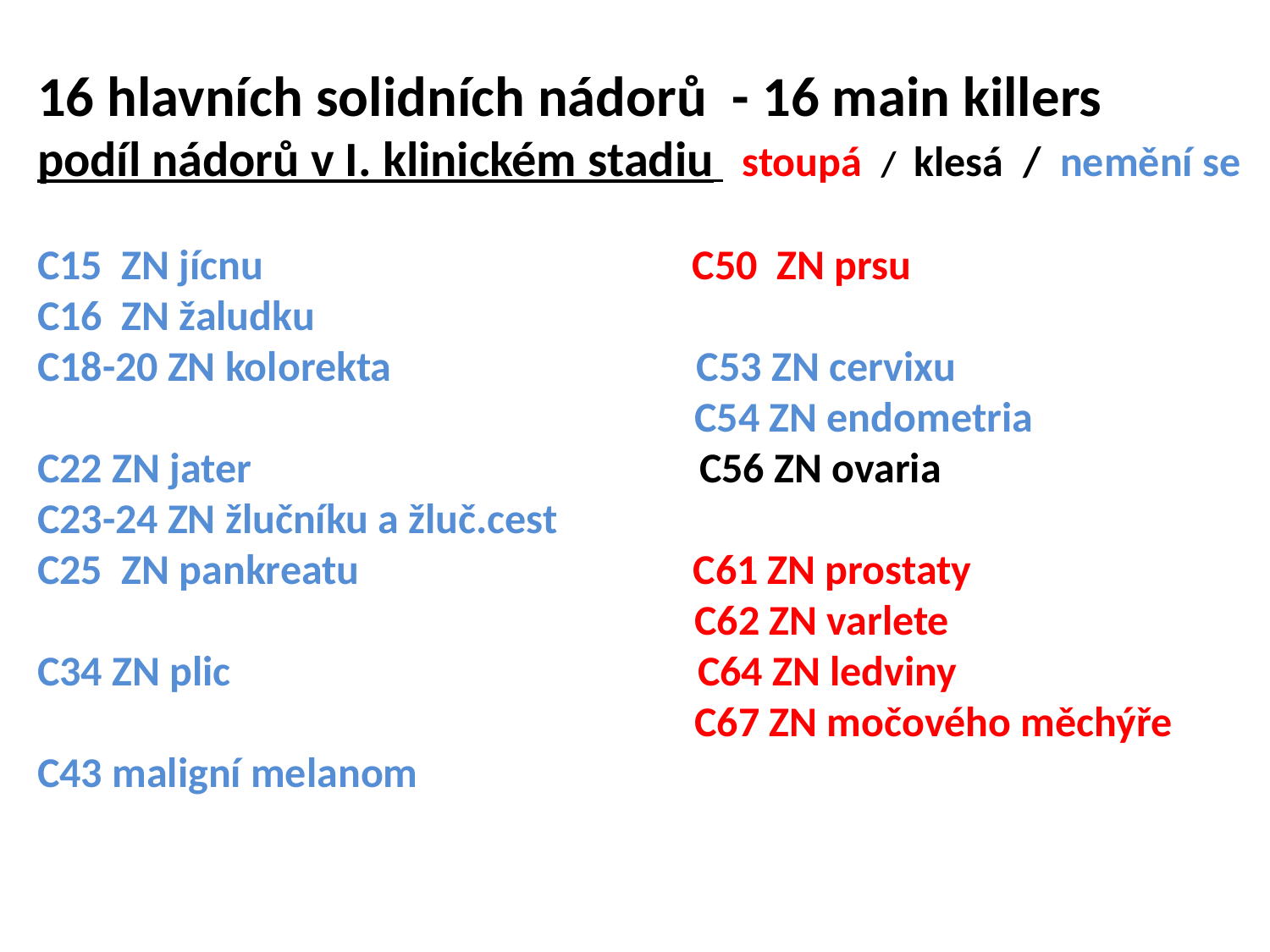

16 hlavních solidních nádorů  - 16 main killers
podíl nádorů v I. klinickém stadiu   stoupá  /  klesá  /  nemění se

C15  ZN jícnu                                             C50  ZN prsu
C16  ZN žaludku
C18-20 ZN kolorekta                                C53 ZN cervixu
                                                                     C54 ZN endometria
C22 ZN jater                                               C56 ZN ovaria
C23-24 ZN žlučníku a žluč.cest
C25  ZN pankreatu                                   C61 ZN prostaty
                                                                     C62 ZN varlete
C34 ZN plic                                                 C64 ZN ledviny
                                                                     C67 ZN močového měchýře
C43 maligní melanom